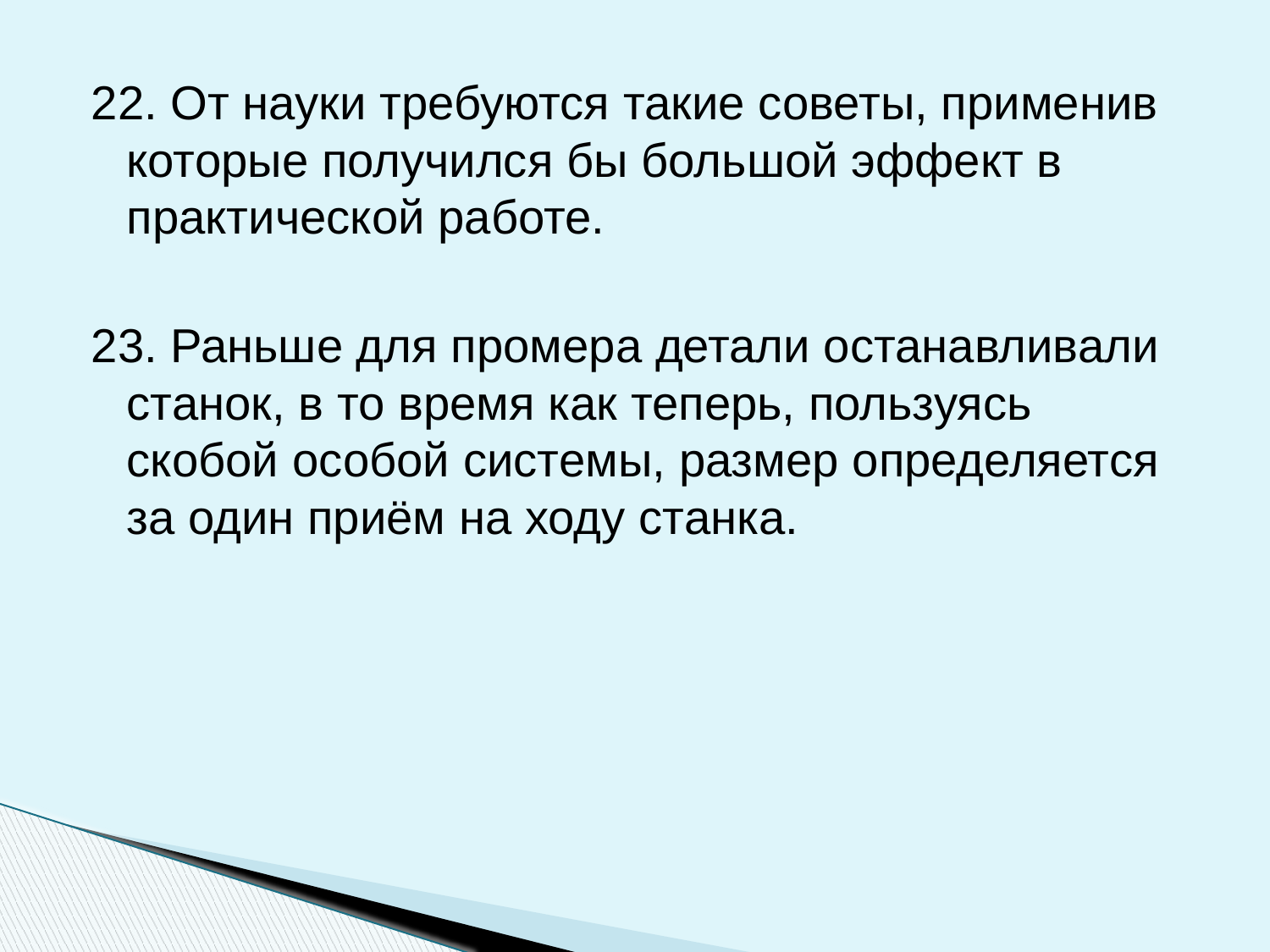

#
22. От науки требуются такие советы, применив которые получился бы большой эффект в практической работе.

23. Раньше для промера детали останавливали станок, в то время как теперь, пользуясь скобой особой системы, размер определяется за один приём на ходу станка.